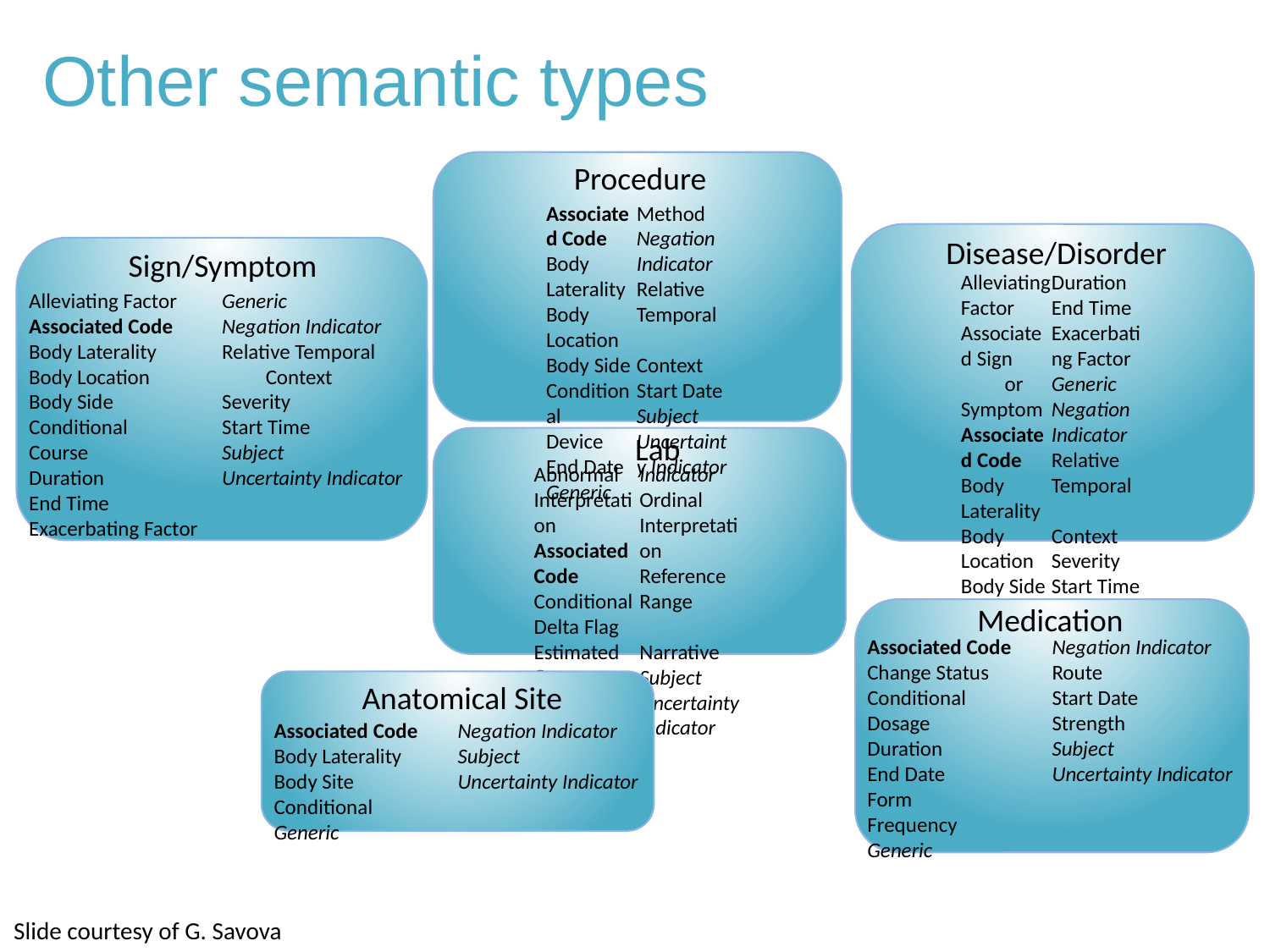

# Other semantic types

Procedure
Associated Code
Body Laterality
Body Location
Body Side
Conditional
Device
End Date
Generic
Method
Negation Indicator
Relative Temporal
         Context
Start Date
Subject
Uncertainty Indicator

Disease/Disorder
Alleviating Factor
Associated Sign
         or Symptom
Associated Code
Body Laterality
Body Location
Body Side
Conditional
Course
Duration
End Time
Exacerbating Factor
Generic
Negation Indicator
Relative Temporal
         Context
Severity
Start Time
Subject
Uncertainty Indicator

Sign/Symptom
Alleviating Factor
Associated Code
Body Laterality
Body Location
Body Side
Conditional
Course
Duration
End Time
Exacerbating Factor
Generic
Negation Indicator
Relative Temporal
         Context
Severity
Start Time
Subject
Uncertainty Indicator

Lab

Abnormal Interpretation
Associated Code
Conditional
Delta Flag
Estimated flag
Generic
Lab Value
Negation Indicator
Ordinal Interpretation
Reference Range
         Narrative
Subject
Uncertainty Indicator

Medication

Associated Code
Change Status
Conditional
Dosage
Duration
End Date
Form
Frequency
Generic
Negation Indicator
Route
Start Date
Strength
Subject
Uncertainty Indicator

Anatomical Site
Associated Code
Body Laterality
Body Site
Conditional
Generic
Negation Indicator
Subject
Uncertainty Indicator

Slide courtesy of G. Savova